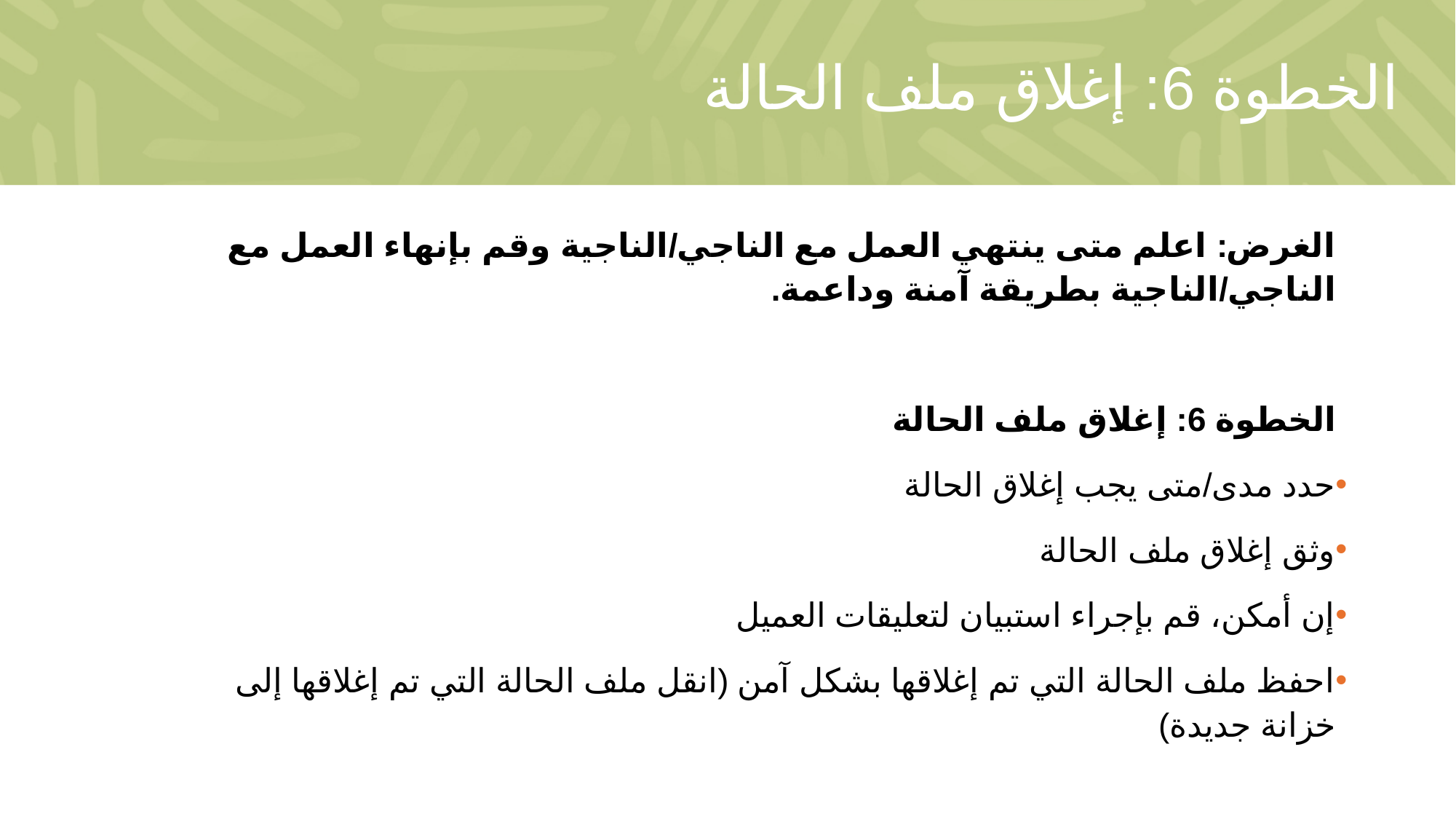

# الخطوة 6: إغلاق ملف الحالة
الغرض: اعلم متى ينتهي العمل مع الناجي/الناجية وقم بإنهاء العمل مع الناجي/الناجية بطريقة آمنة وداعمة.

الخطوة 6: إغلاق ملف الحالة
حدد مدى/متى يجب إغلاق الحالة
وثق إغلاق ملف الحالة
إن أمكن، قم بإجراء استبيان لتعليقات العميل
احفظ ملف الحالة التي تم إغلاقها بشكل آمن (انقل ملف الحالة التي تم إغلاقها إلى خزانة جديدة)